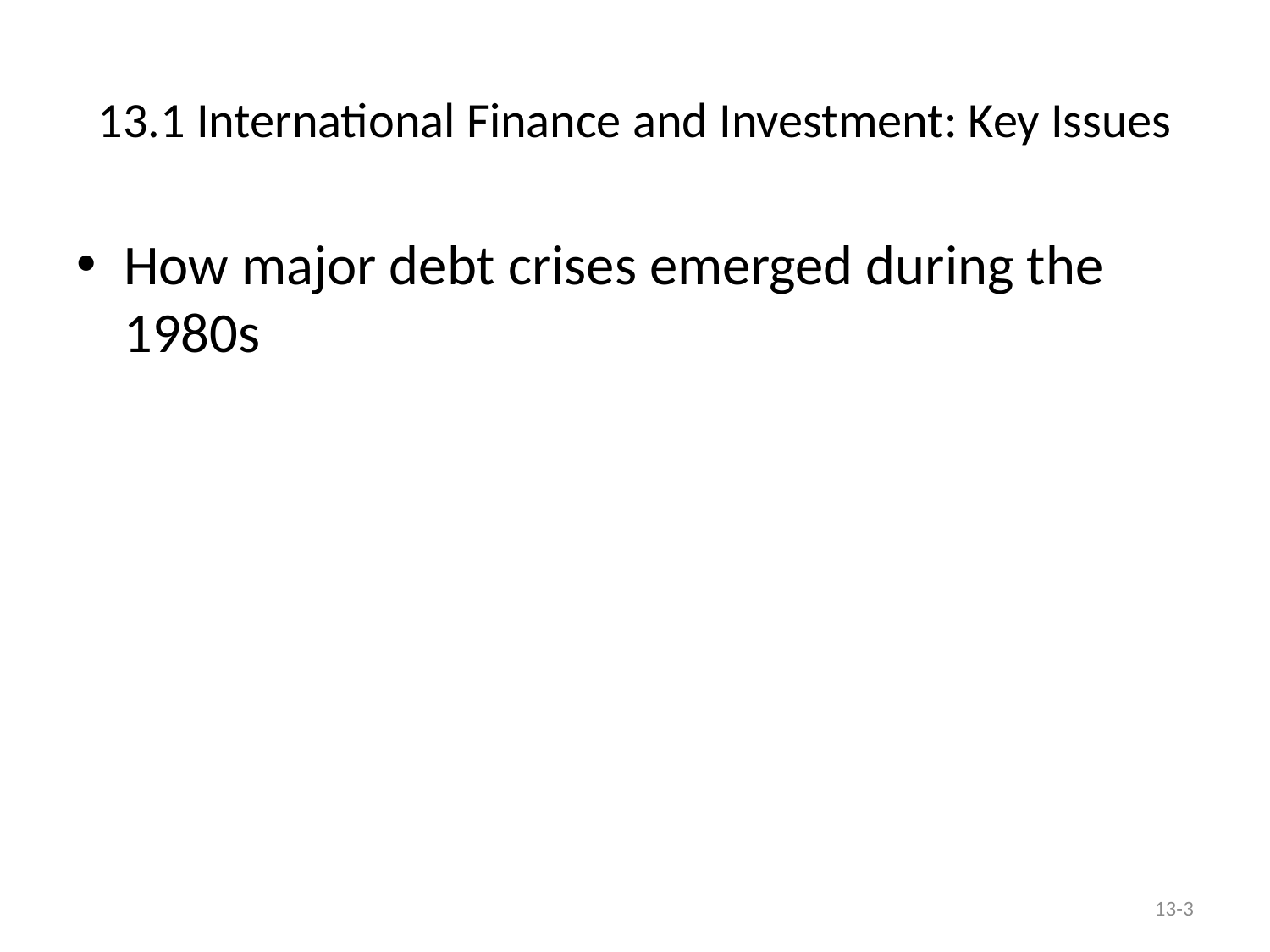

# 13.1 International Finance and Investment: Key Issues
How major debt crises emerged during the 1980s
13-3